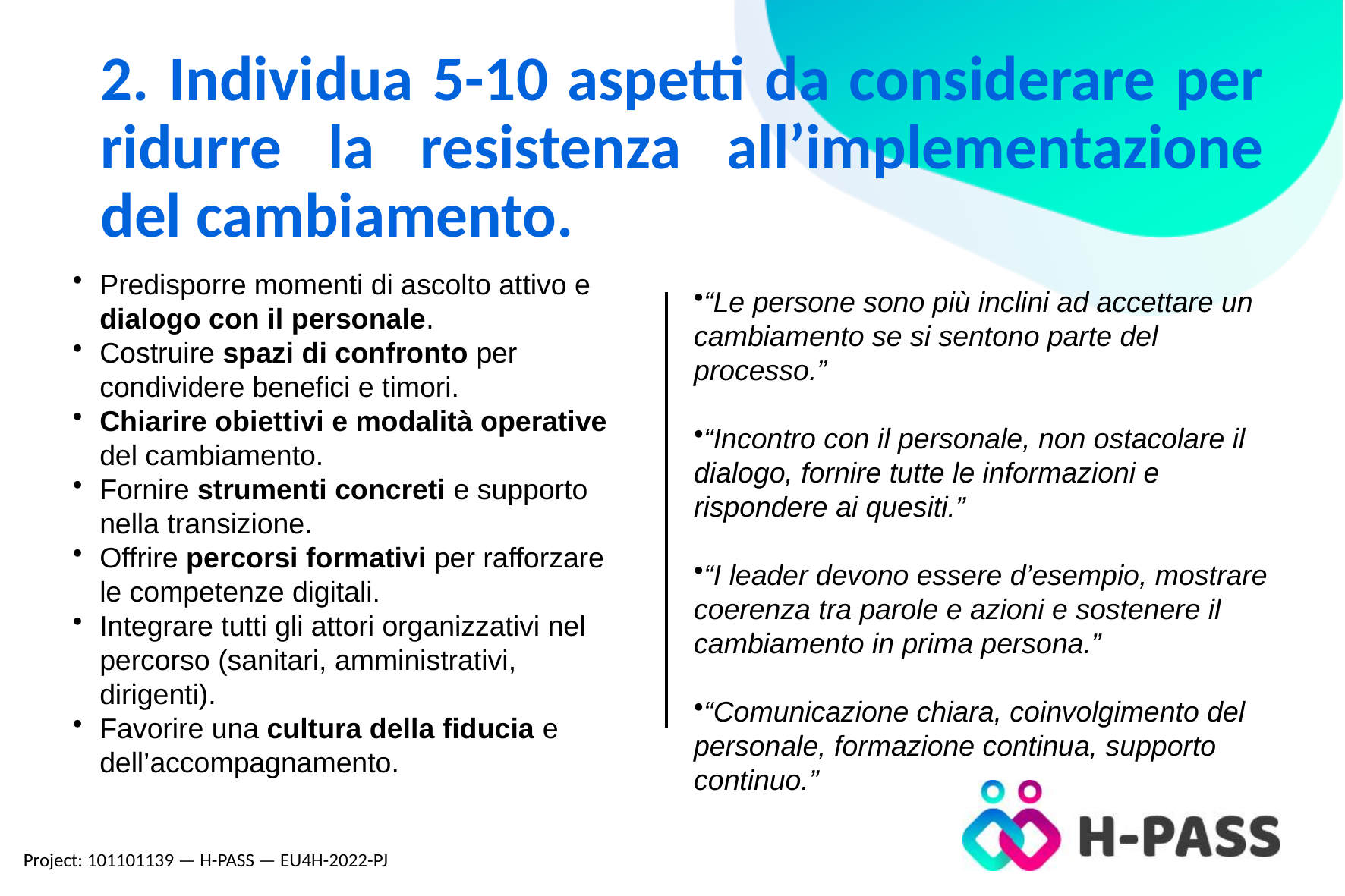

2. Individua 5-10 aspetti da considerare per ridurre la resistenza all’implementazione del cambiamento.
Predisporre momenti di ascolto attivo e dialogo con il personale.
Costruire spazi di confronto per condividere benefici e timori.
Chiarire obiettivi e modalità operative del cambiamento.
Fornire strumenti concreti e supporto nella transizione.
Offrire percorsi formativi per rafforzare le competenze digitali.
Integrare tutti gli attori organizzativi nel percorso (sanitari, amministrativi, dirigenti).
Favorire una cultura della fiducia e dell’accompagnamento.
“Le persone sono più inclini ad accettare un cambiamento se si sentono parte del processo.”

“Incontro con il personale, non ostacolare il dialogo, fornire tutte le informazioni e rispondere ai quesiti.”

“I leader devono essere d’esempio, mostrare coerenza tra parole e azioni e sostenere il cambiamento in prima persona.”

“Comunicazione chiara, coinvolgimento del personale, formazione continua, supporto continuo.”
Project: 101101139 — H-PASS — EU4H-2022-PJ